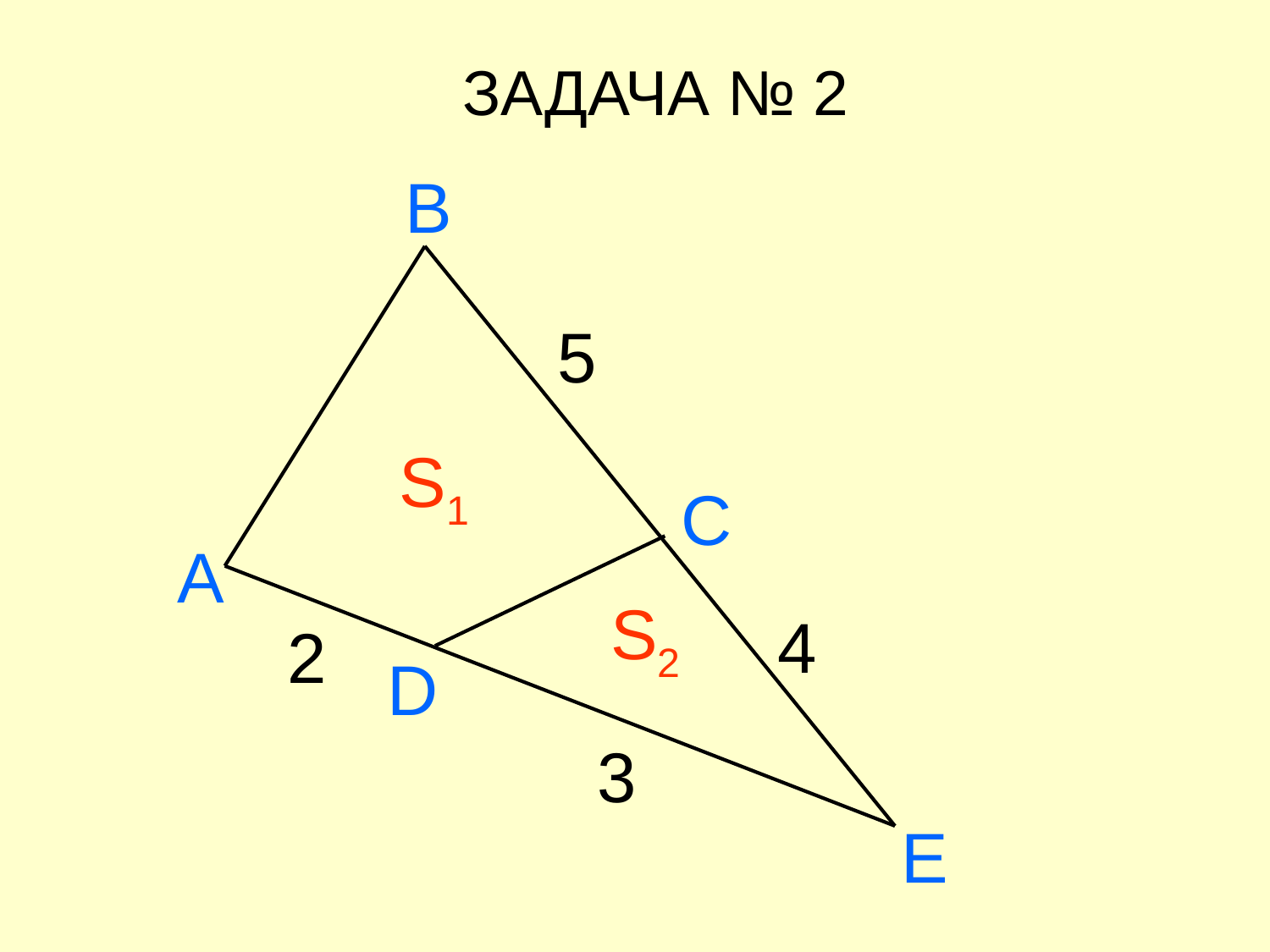

ЗАДАЧА № 2
B

5
S1
C
А
S2
4
2
D
3
E